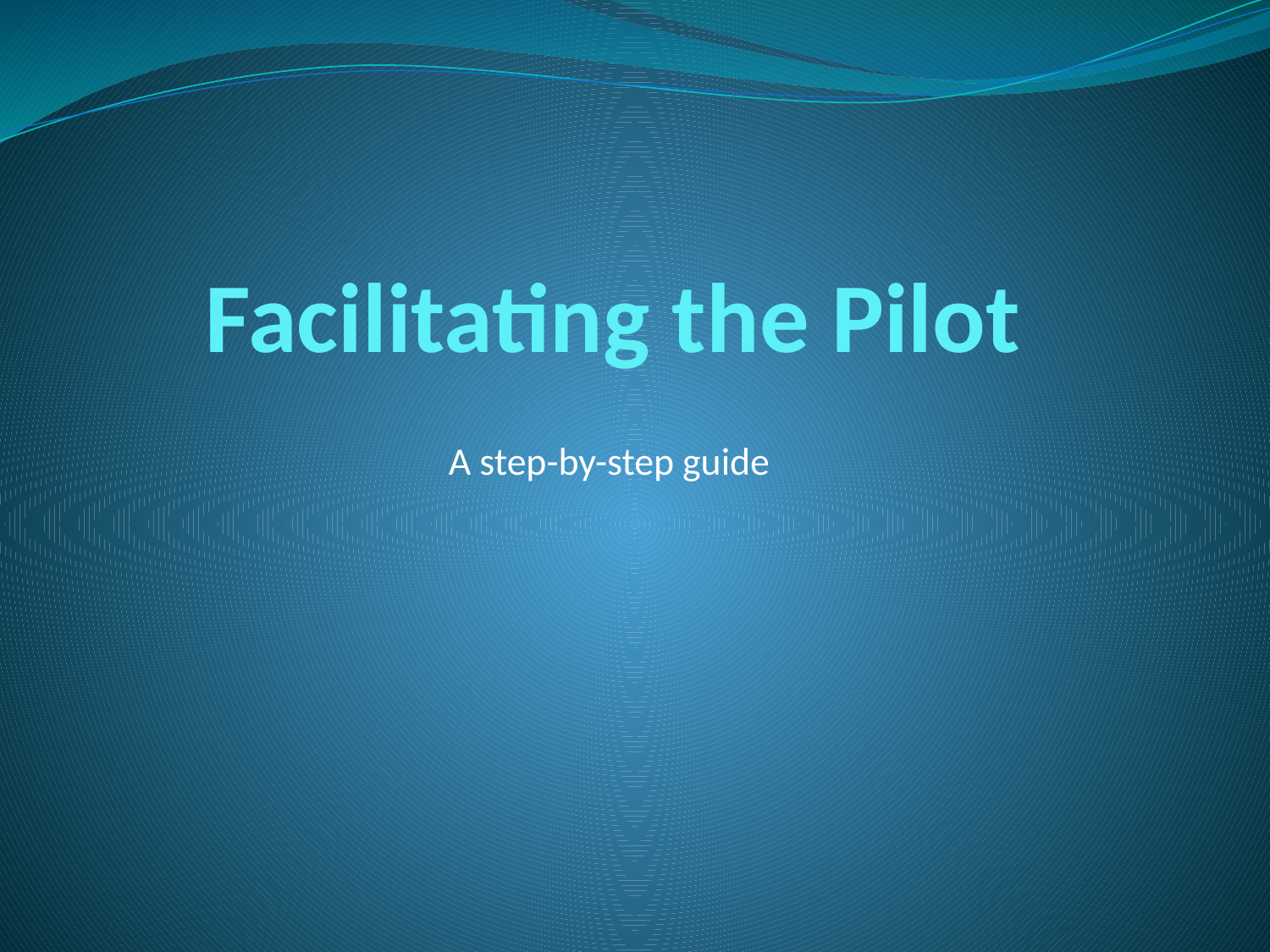

# Facilitating the Pilot

A step-by-step guide